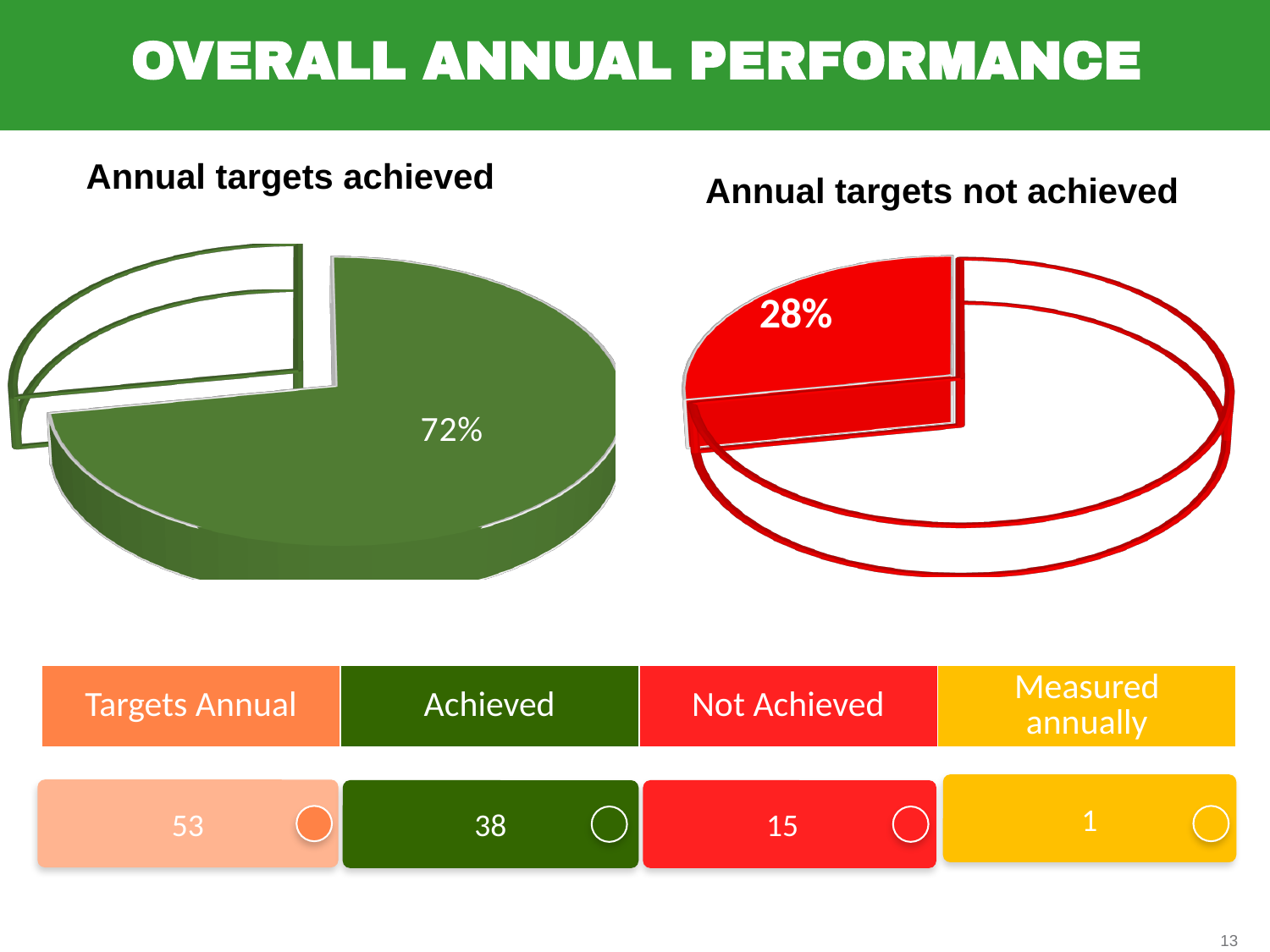

# OVERALL ANNUAL PERFORMANCE

Annual targets achieved
Annual targets not achieved

[unsupported chart]

[unsupported chart]

| Targets Annual | Achieved | Not Achieved | Measured annually |
| --- | --- | --- | --- |
1
53
38
15